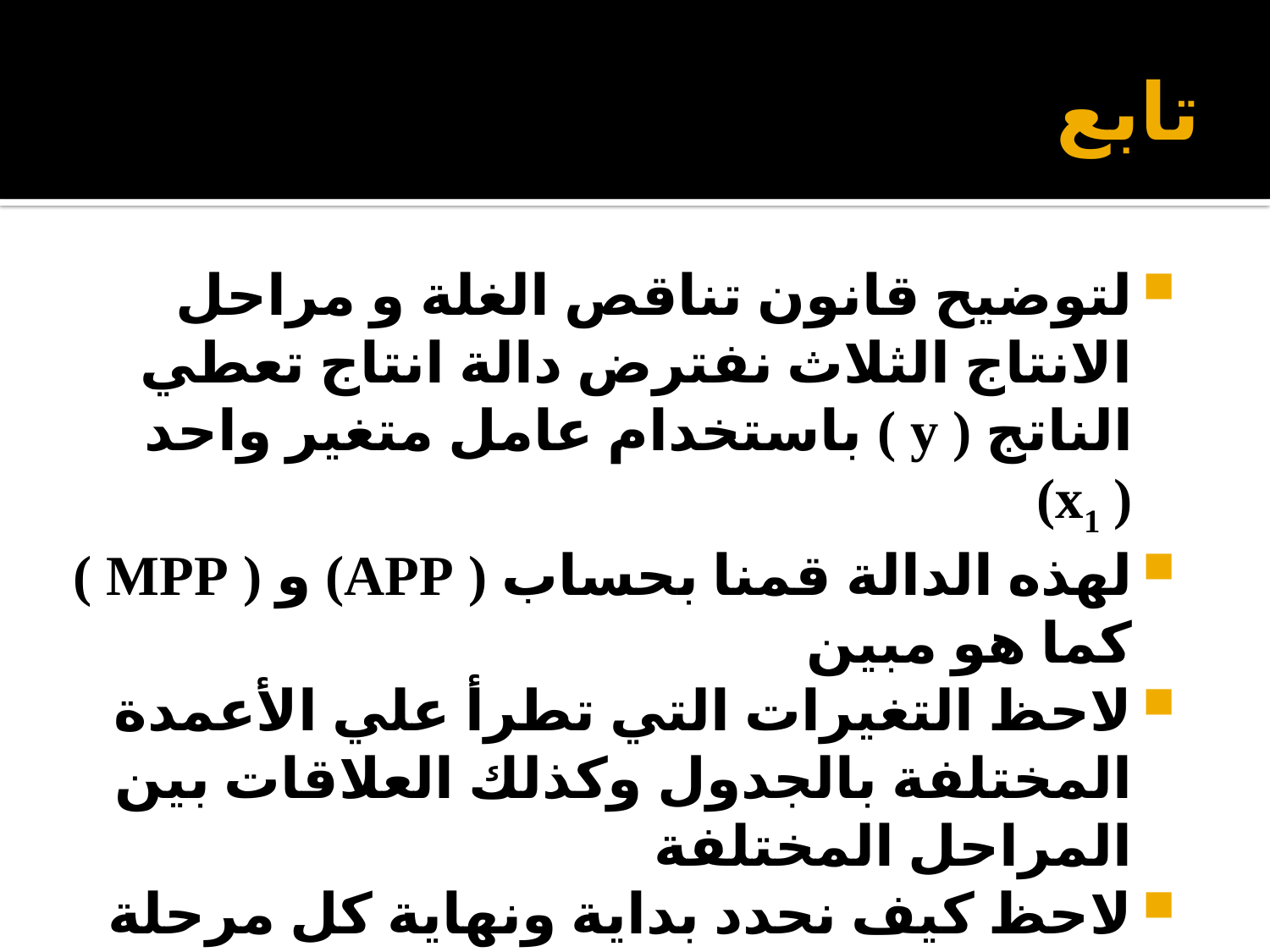

# تابع
لتوضيح قانون تناقص الغلة و مراحل الانتاج الثلاث نفترض دالة انتاج تعطي الناتج ( y ) باستخدام عامل متغير واحد ( x1)
لهذه الدالة قمنا بحساب ( APP) و ( MPP ) كما هو مبين
لاحظ التغيرات التي تطرأ علي الأعمدة المختلفة بالجدول وكذلك العلاقات بين المراحل المختلفة
لاحظ كيف نحدد بداية ونهاية كل مرحلة من مراحل الانتاج الثلاث